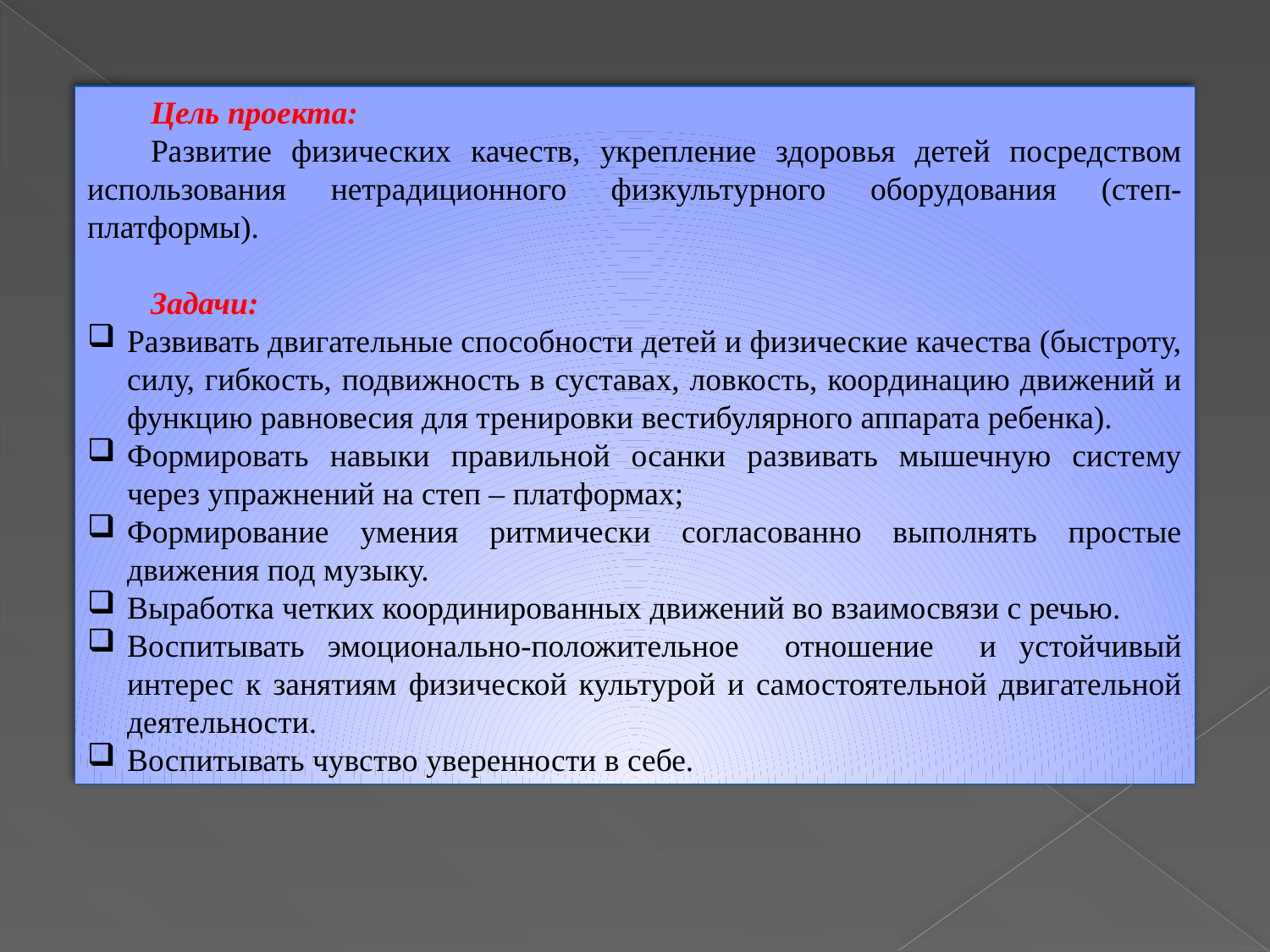

Цель проекта:
Развитие физических качеств, укрепление здоровья детей посредством использования нетрадиционного физкультурного оборудования (степ-платформы).

Задачи:
Развивать двигательные способности детей и физические качества (быстроту, силу, гибкость, подвижность в суставах, ловкость, координацию движений и функцию равновесия для тренировки вестибулярного аппарата ребенка).
Формировать навыки правильной осанки развивать мышечную систему через упражнений на степ – платформах;
Формирование умения ритмически согласованно выполнять простые движения под музыку.
Выработка четких координированных движений во взаимосвязи с речью.
Воспитывать эмоционально-положительное  отношение  и устойчивый интерес к занятиям физической культурой и самостоятельной двигательной деятельности.
Воспитывать чувство уверенности в себе.